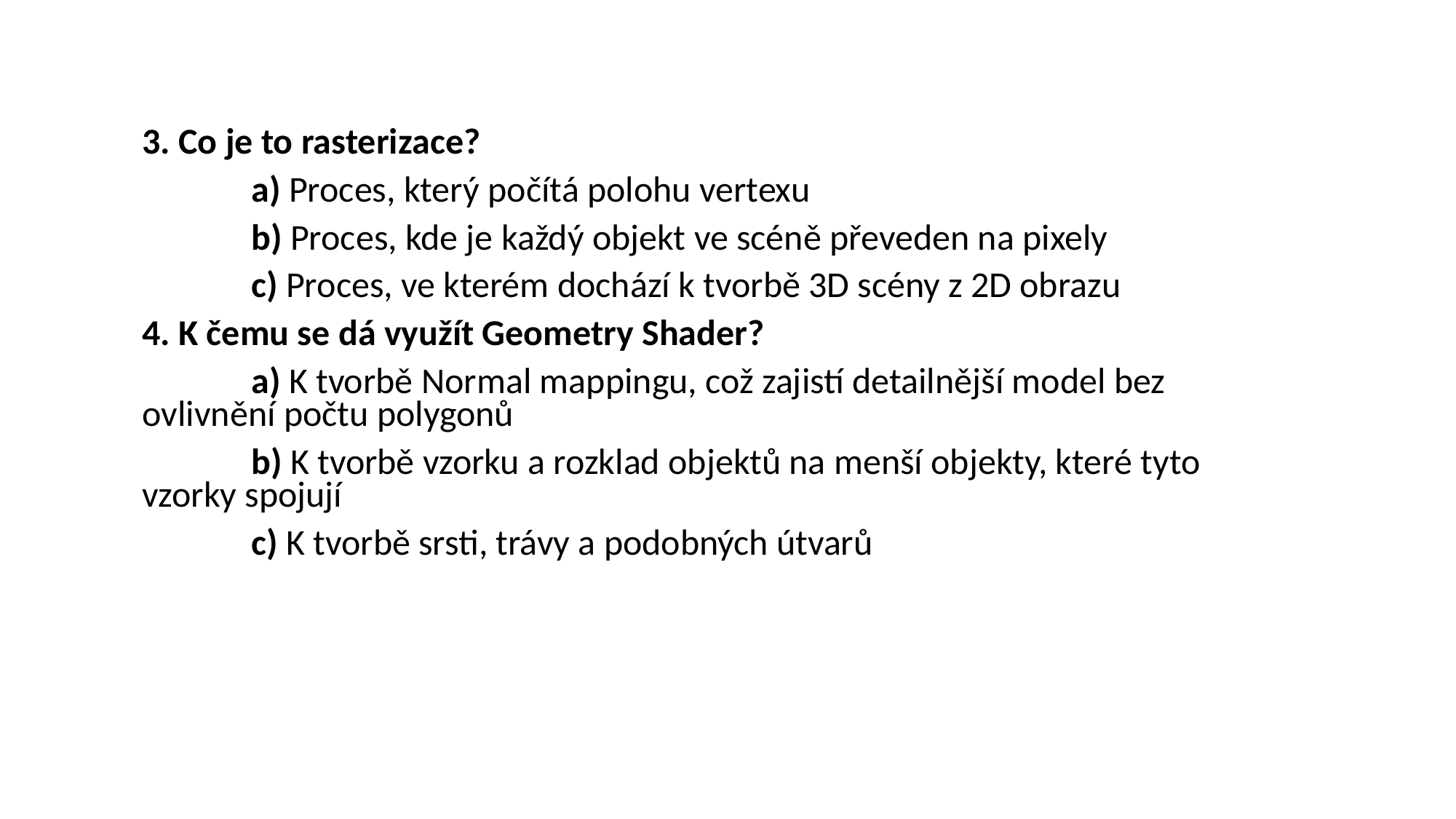

3. Co je to rasterizace?
	a) Proces, který počítá polohu vertexu
	b) Proces, kde je každý objekt ve scéně převeden na pixely
	c) Proces, ve kterém dochází k tvorbě 3D scény z 2D obrazu
4. K čemu se dá využít Geometry Shader?
	a) K tvorbě Normal mappingu, což zajistí detailnější model bez 	ovlivnění počtu polygonů
	b) K tvorbě vzorku a rozklad objektů na menší objekty, které tyto 	vzorky spojují
	c) K tvorbě srsti, trávy a podobných útvarů